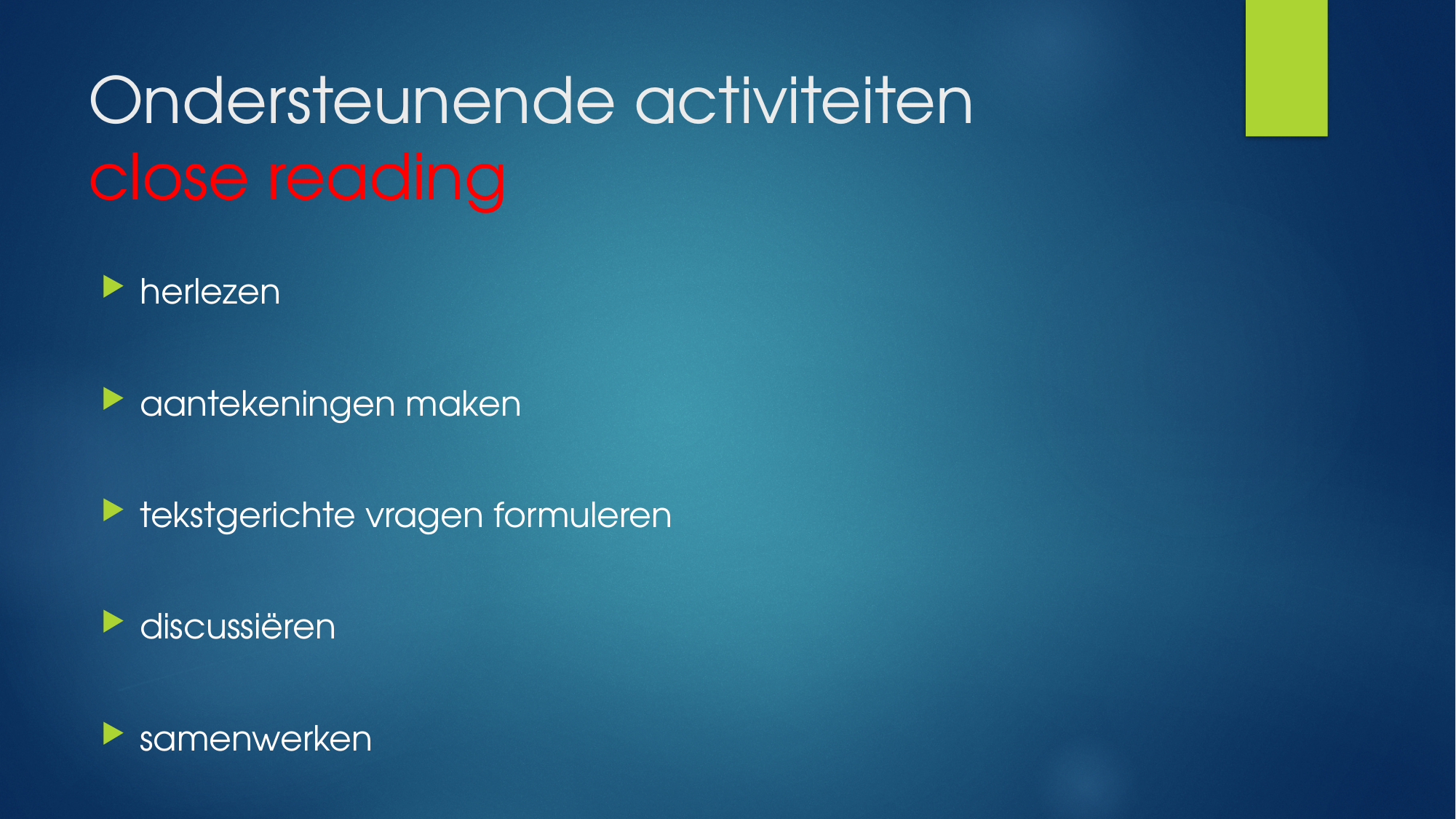

# Ondersteunende activiteiten close reading
herlezen

aantekeningen maken

tekstgerichte vragen formuleren

discussiëren

samenwerken